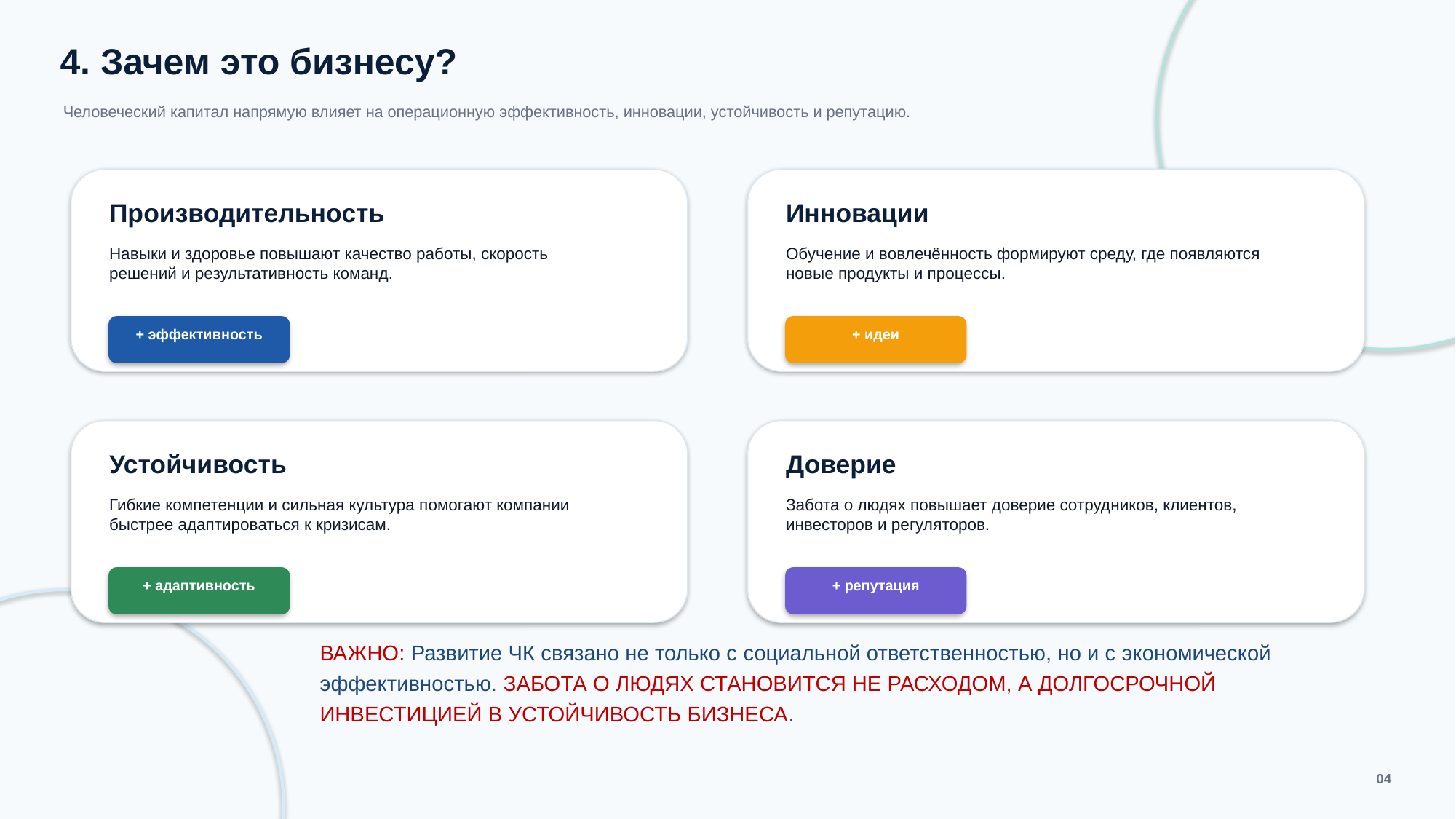

4. Зачем это бизнесу?
Человеческий капитал напрямую влияет на операционную эффективность, инновации, устойчивость и репутацию.

Производительность
Инновации
Навыки и здоровье повышают качество работы, скорость решений и результативность команд.
Обучение и вовлечённость формируют среду, где появляются новые продукты и процессы.

+ эффективность
+ идеи

Устойчивость
Доверие
Гибкие компетенции и сильная культура помогают компании быстрее адаптироваться к кризисам.
Забота о людях повышает доверие сотрудников, клиентов, инвесторов и регуляторов.

+ адаптивность
+ репутация

ВАЖНО: Развитие ЧК связано не только с социальной ответственностью, но и с экономической эффективностью. забота о людях становится не расходом, а долгосрочной инвестицией в устойчивость бизнеса.
04